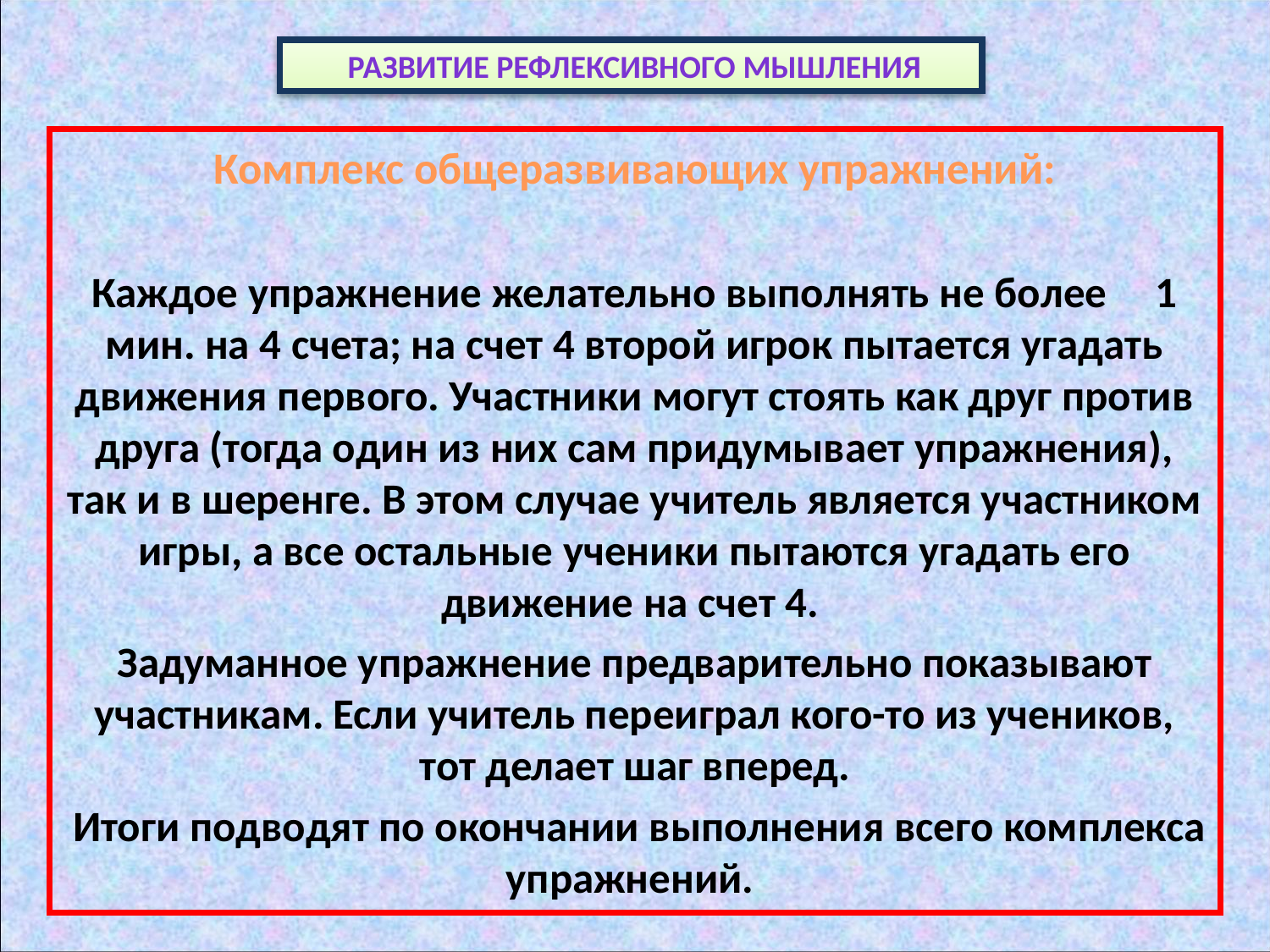

# развитие рефлексивного мышления
Комплекс общеразвивающих упражнений:

Каждое упражнение желательно выполнять не более     1 мин. на 4 счета; на счет 4 второй игрок пытается угадать движения первого. Участники могут стоять как друг против друга (тогда один из них сам придумывает упражнения), так и в шеренге. В этом случае учитель является участником игры, а все остальные ученики пытаются угадать его движение на счет 4.
Задуманное упражнение предварительно показывают участникам. Если учитель переиграл кого-то из учеников, тот делает шаг вперед.
 Итоги подводят по окончании выполнения всего комплекса упражнений.